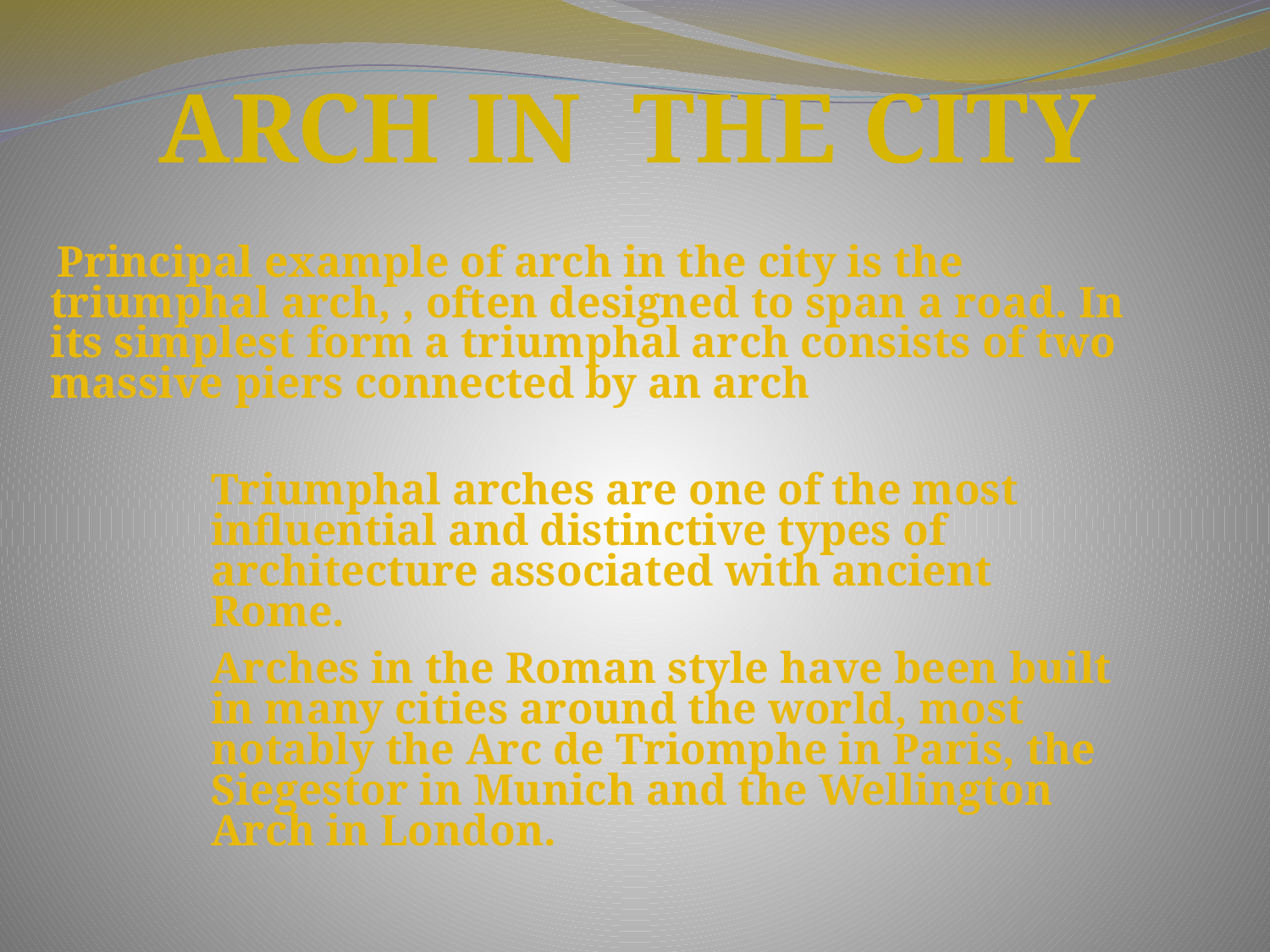

# ARCH IN  THE CITY
    Principal example of arch in the city is the  triumphal arch, , often designed to span a road. In its simplest form a triumphal arch consists of two massive piers connected by an arch

Triumphal arches are one of the most influential and distinctive types of architecture associated with ancient Rome.

Arches in the Roman style have been built in many cities around the world, most notably the Arc de Triomphe in Paris, the Siegestor in Munich and the Wellington Arch in London.